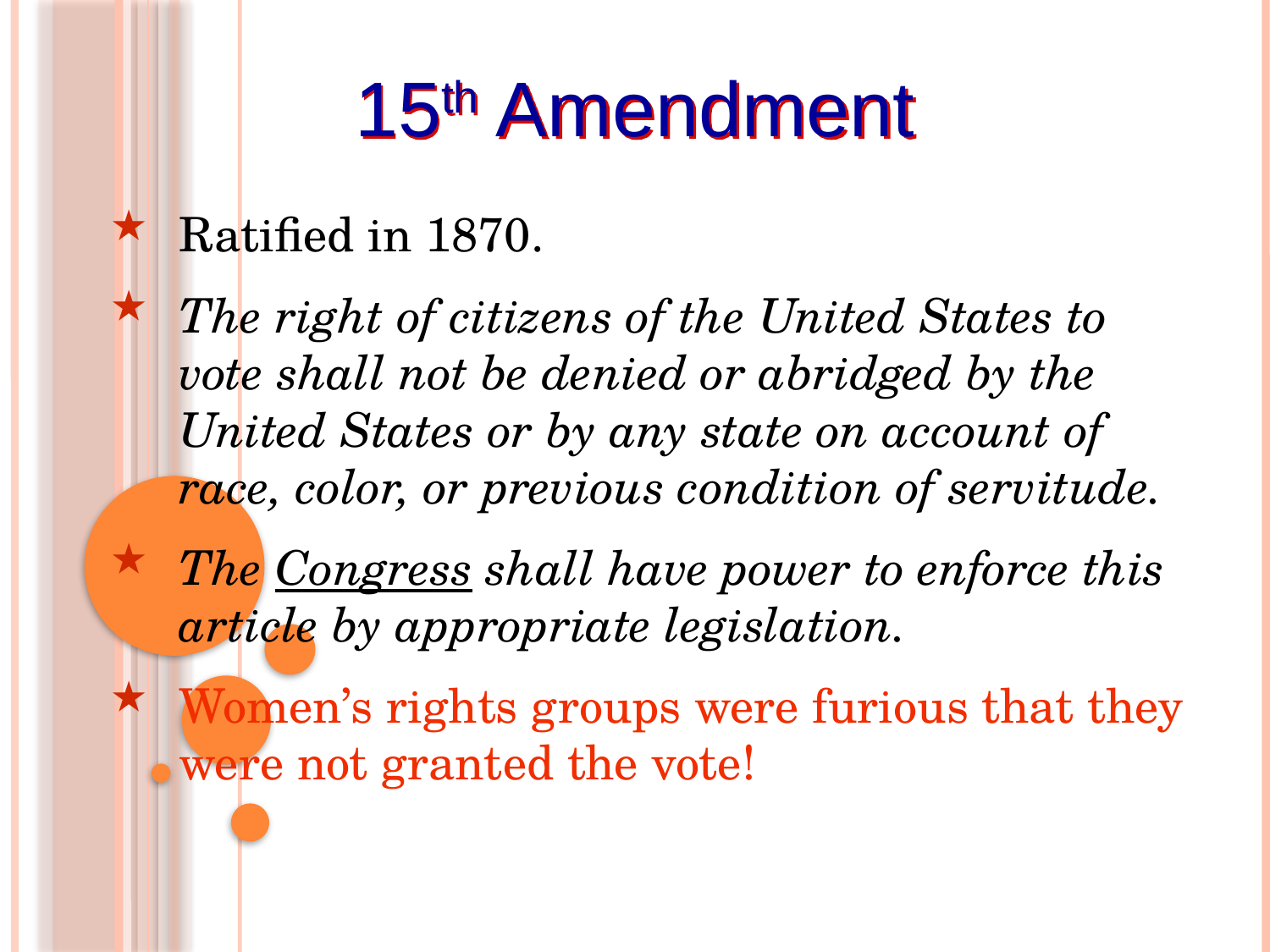

15th Amendment
Ratified in 1870.
The right of citizens of the United States to vote shall not be denied or abridged by the United States or by any state on account of race, color, or previous condition of servitude.
The Congress shall have power to enforce this article by appropriate legislation.
Women’s rights groups were furious that they were not granted the vote!